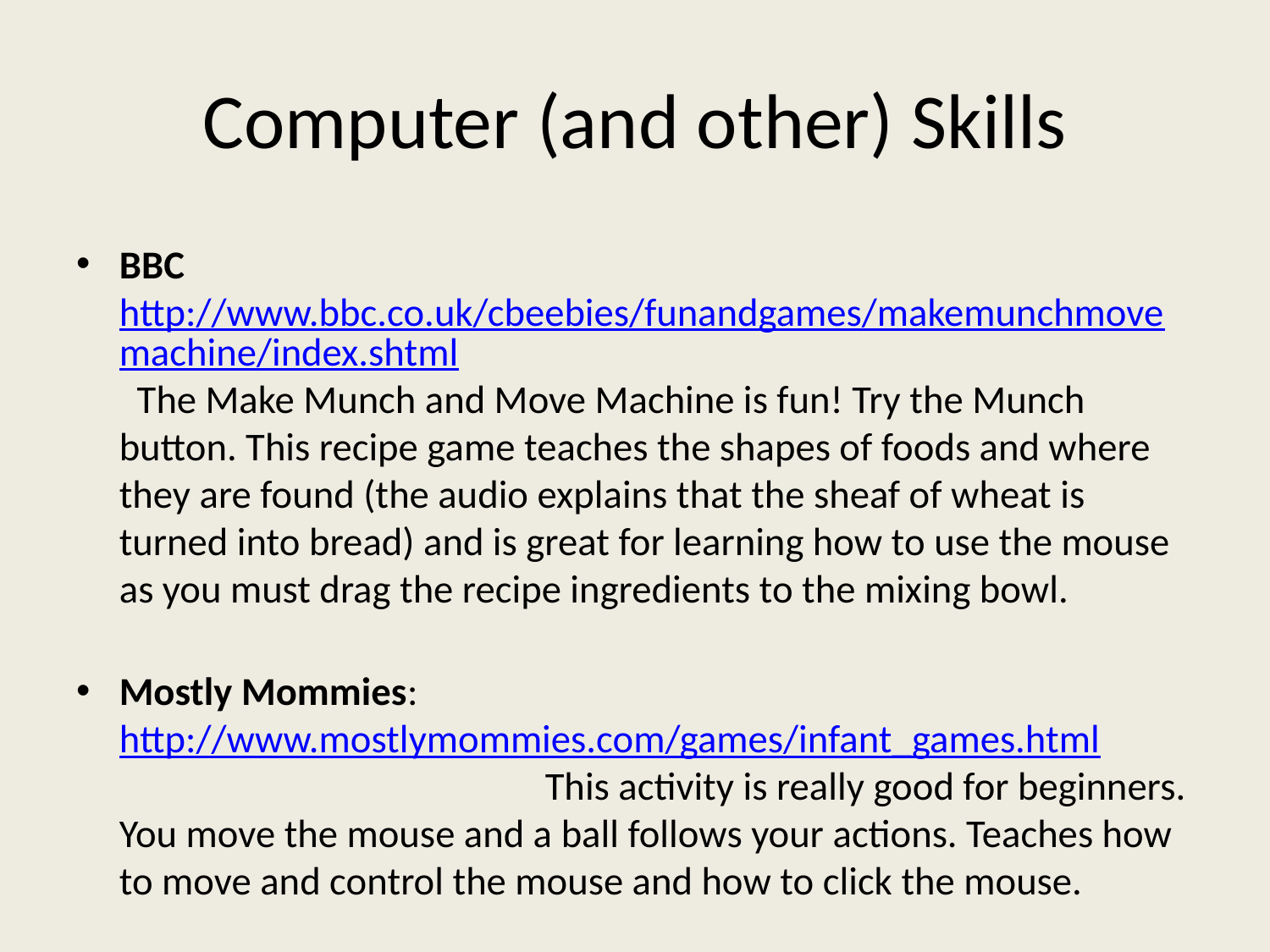

# Computer (and other) Skills
BBC http://www.bbc.co.uk/cbeebies/funandgames/makemunchmovemachine/index.shtml  The Make Munch and Move Machine is fun! Try the Munch button. This recipe game teaches the shapes of foods and where they are found (the audio explains that the sheaf of wheat is turned into bread) and is great for learning how to use the mouse as you must drag the recipe ingredients to the mixing bowl.
Mostly Mommies: http://www.mostlymommies.com/games/infant_games.html                                                           This activity is really good for beginners. You move the mouse and a ball follows your actions. Teaches how to move and control the mouse and how to click the mouse.